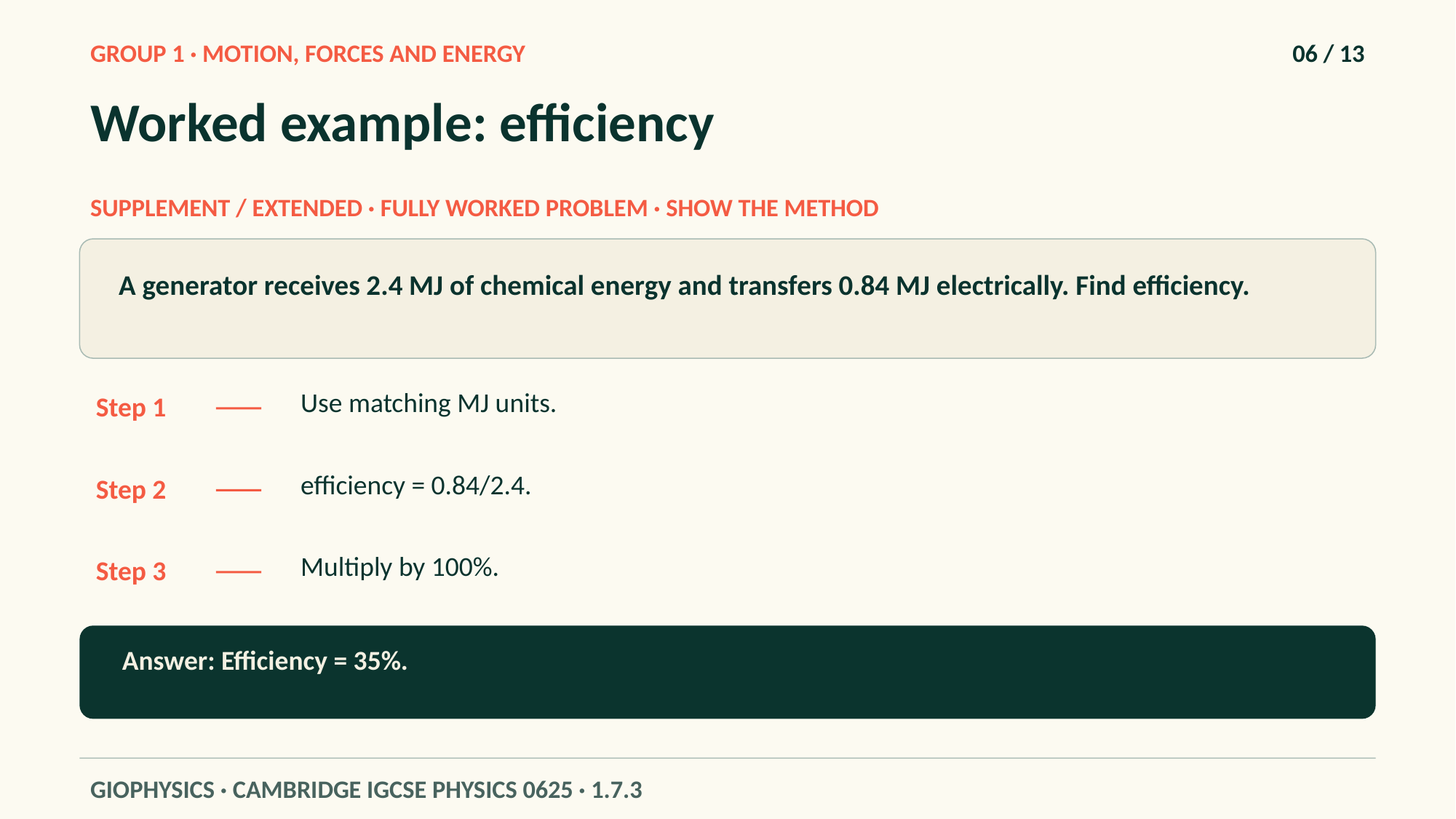

GROUP 1 · MOTION, FORCES AND ENERGY
06 / 13
Worked example: efficiency
SUPPLEMENT / EXTENDED · FULLY WORKED PROBLEM · SHOW THE METHOD

A generator receives 2.4 MJ of chemical energy and transfers 0.84 MJ electrically. Find efficiency.
Use matching MJ units.
Step 1

efficiency = 0.84/2.4.
Step 2

Multiply by 100%.
Step 3

Answer: Efficiency = 35%.

GIOPHYSICS · CAMBRIDGE IGCSE PHYSICS 0625 · 1.7.3